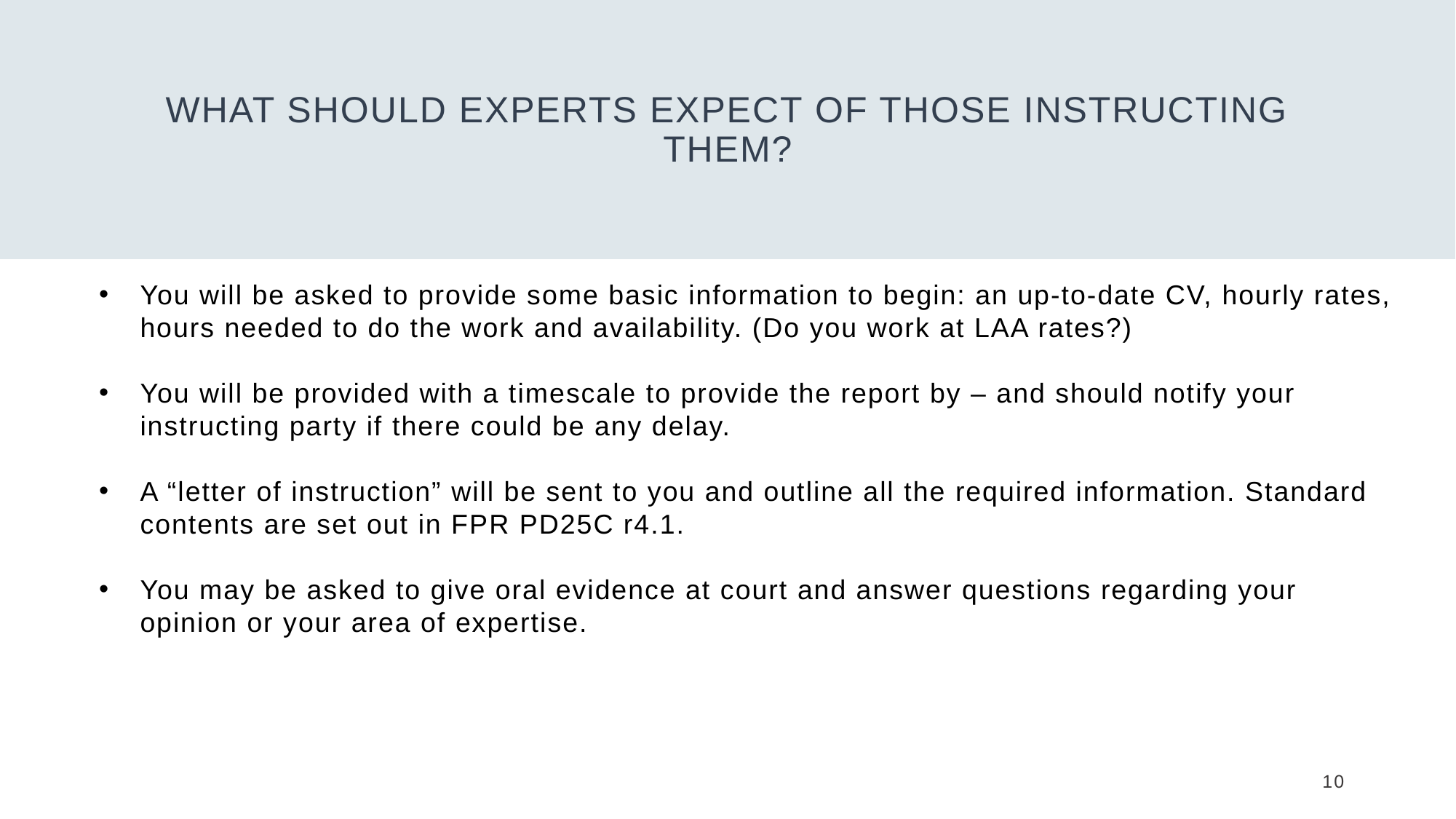

# What should experts expect of those instructing them?
You will be asked to provide some basic information to begin: an up-to-date CV, hourly rates, hours needed to do the work and availability. (Do you work at LAA rates?)

You will be provided with a timescale to provide the report by – and should notify your instructing party if there could be any delay.

A “letter of instruction” will be sent to you and outline all the required information. Standard contents are set out in FPR PD25C r4.1.

You may be asked to give oral evidence at court and answer questions regarding your opinion or your area of expertise.
10